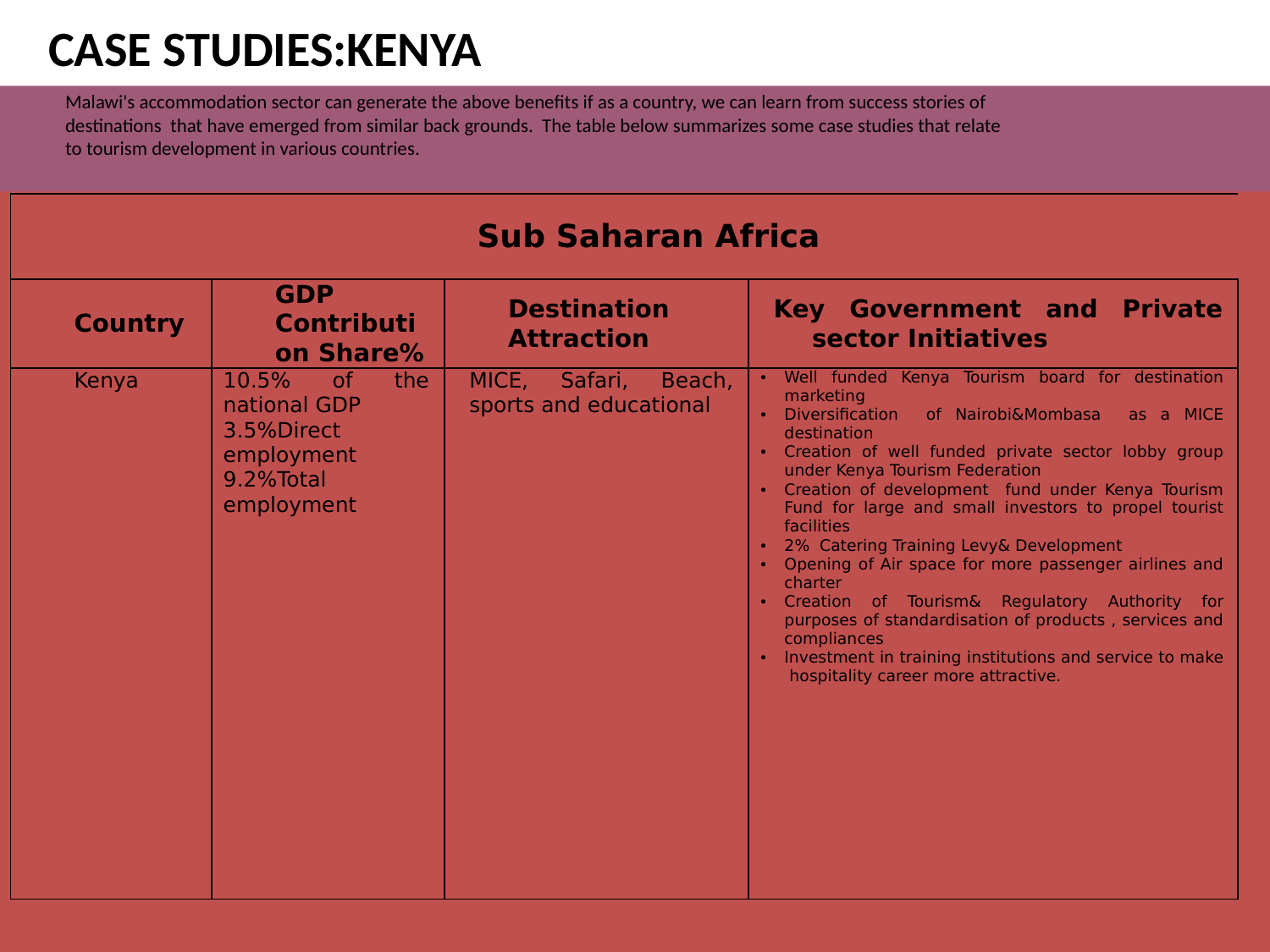

CASE STUDIES:KENYA
Malawi's accommodation sector can generate the above benefits if as a country, we can learn from success stories of
destinations  that have emerged from similar back grounds.  The table below summarizes some case studies that relate
to tourism development in various countries.

| Sub Saharan Africa |  |  |  |
| --- | --- | --- | --- |
| Country | GDP Contribution Share% | Destination Attraction | Key Government and Private sector Initiatives |
| Kenya | 10.5% of the national GDP 3.5%Direct employment 9.2%Total employment | MICE, Safari, Beach, sports and educational | Well funded Kenya Tourism board for destination marketing Diversification of Nairobi&Mombasa as a MICE destination Creation of well funded private sector lobby group under Kenya Tourism Federation Creation of development fund under Kenya Tourism Fund for large and small investors to propel tourist facilities 2% Catering Training Levy& Development Opening of Air space for more passenger airlines and charter Creation of Tourism& Regulatory Authority for purposes of standardisation of products , services and compliances Investment in training institutions and service to make hospitality career more attractive. |